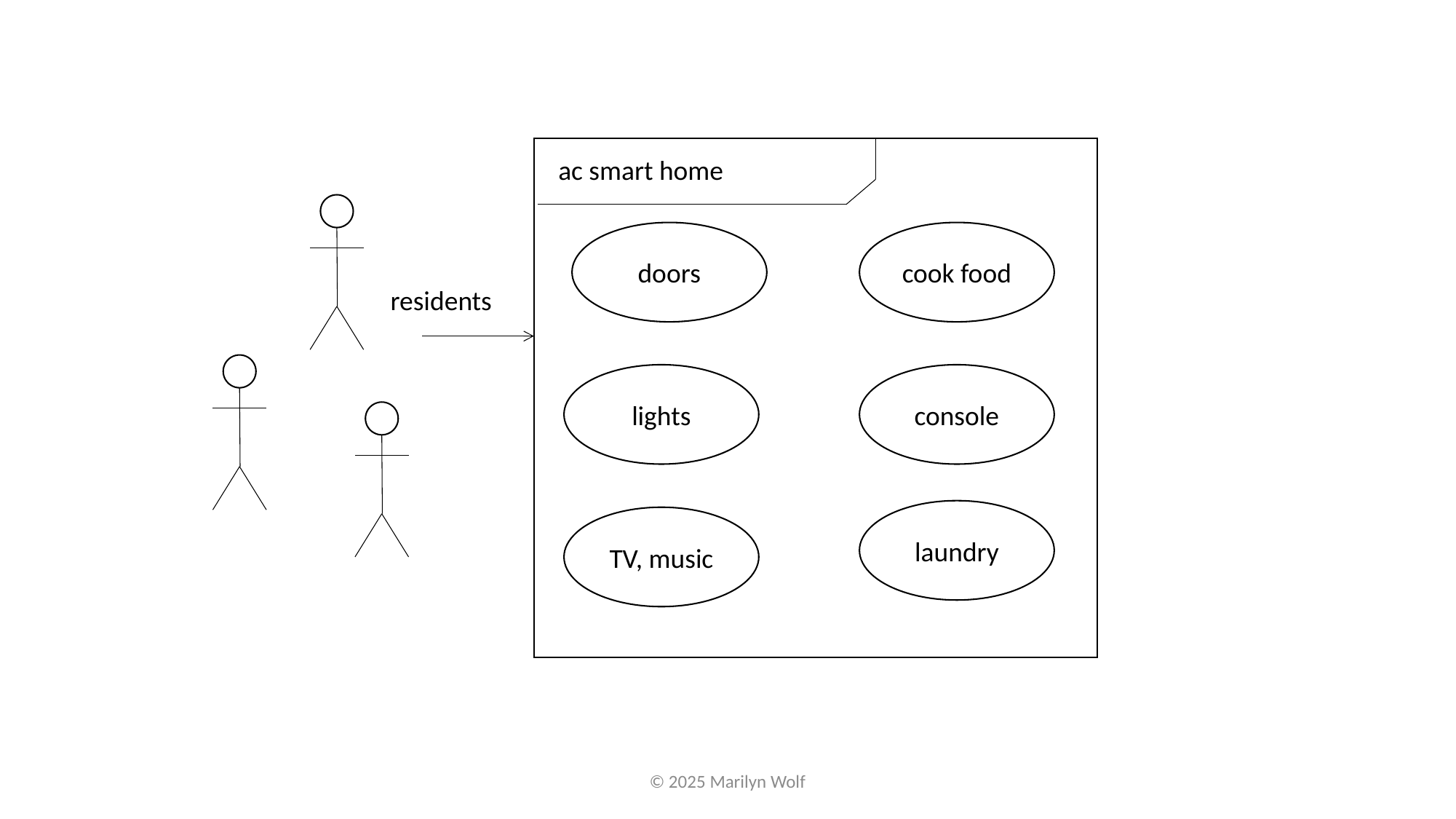

ac smart home

doors
cook food
residents

lights
console

laundry
TV, music
© 2025 Marilyn Wolf